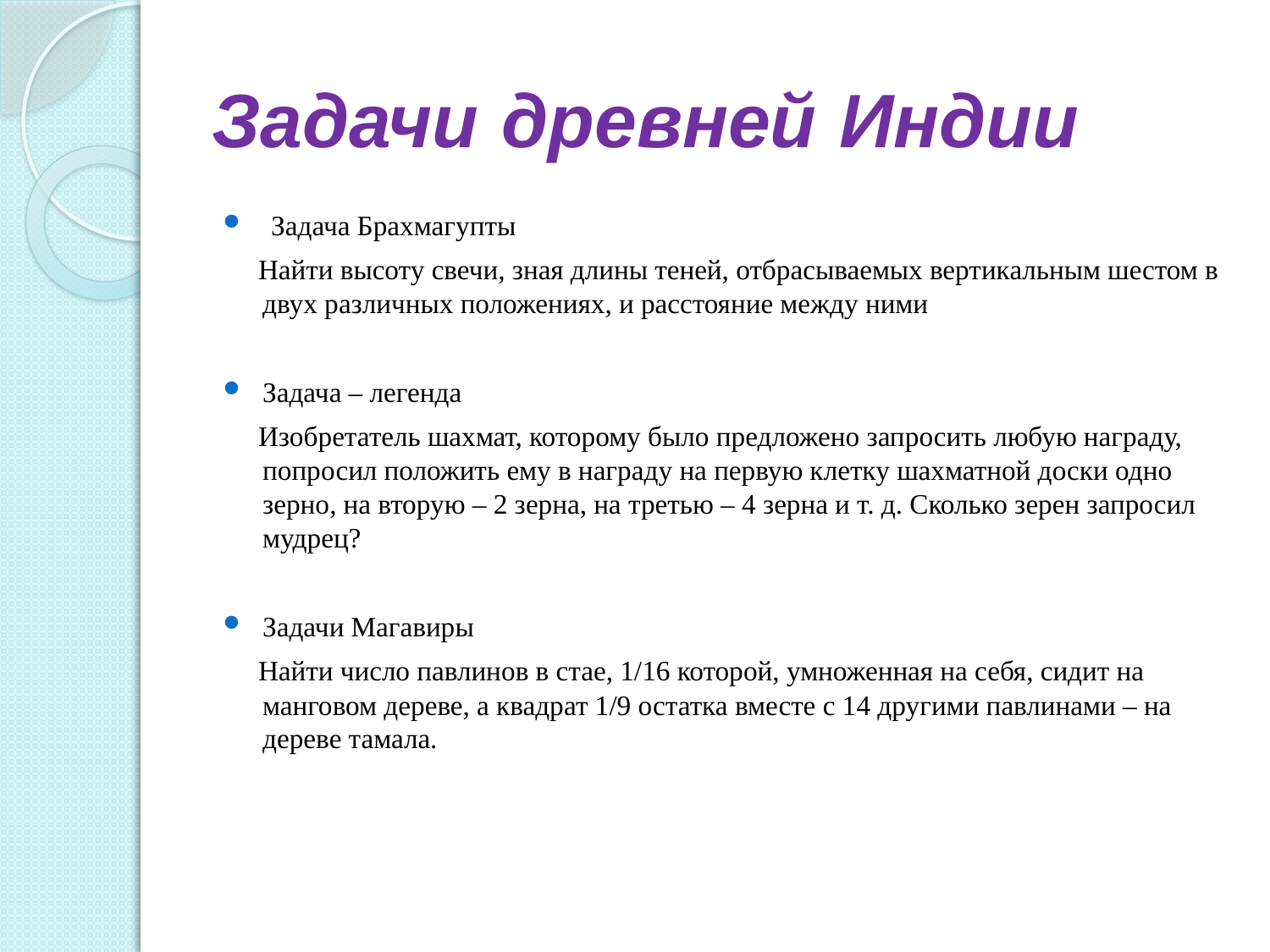

# Задачи древней Индии
 Задача Брахмагупты
     Найти высоту свечи, зная длины теней, отбрасываемых вертикальным шестом в двух различных положениях, и расстояние между ними

Задача – легенда
     Изобретатель шахмат, которому было предложено запросить любую награду, попросил положить ему в награду на первую клетку шахматной доски одно зерно, на вторую – 2 зерна, на третью – 4 зерна и т. д. Сколько зерен запросил мудрец?

Задачи Магавиры
     Найти число павлинов в стае, 1/16 которой, умноженная на себя, сидит на манговом дереве, а квадрат 1/9 остатка вместе с 14 другими павлинами – на дереве тамала.